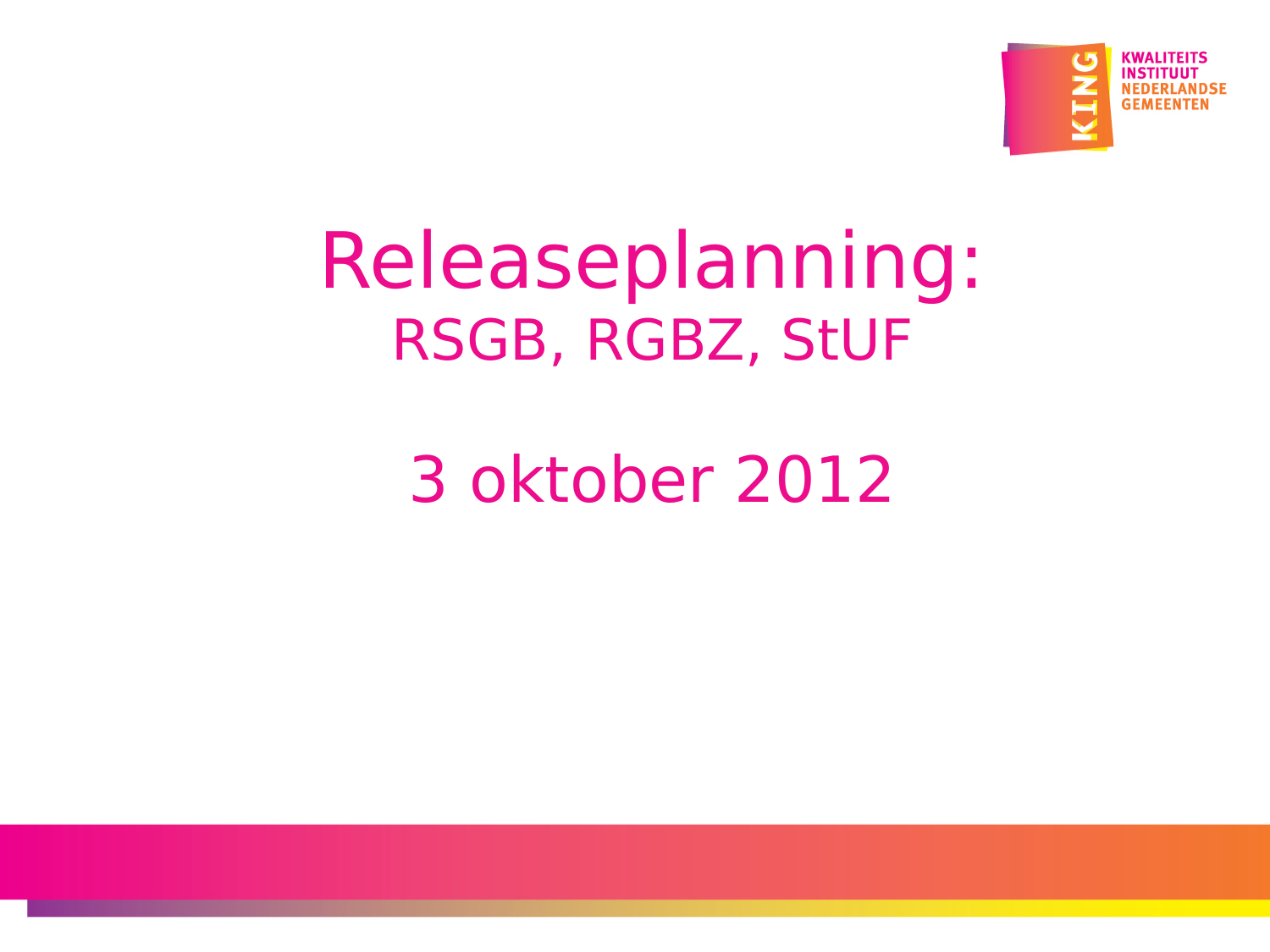

# Releaseplanning: RSGB, RGBZ, StUF 3 oktober 2012